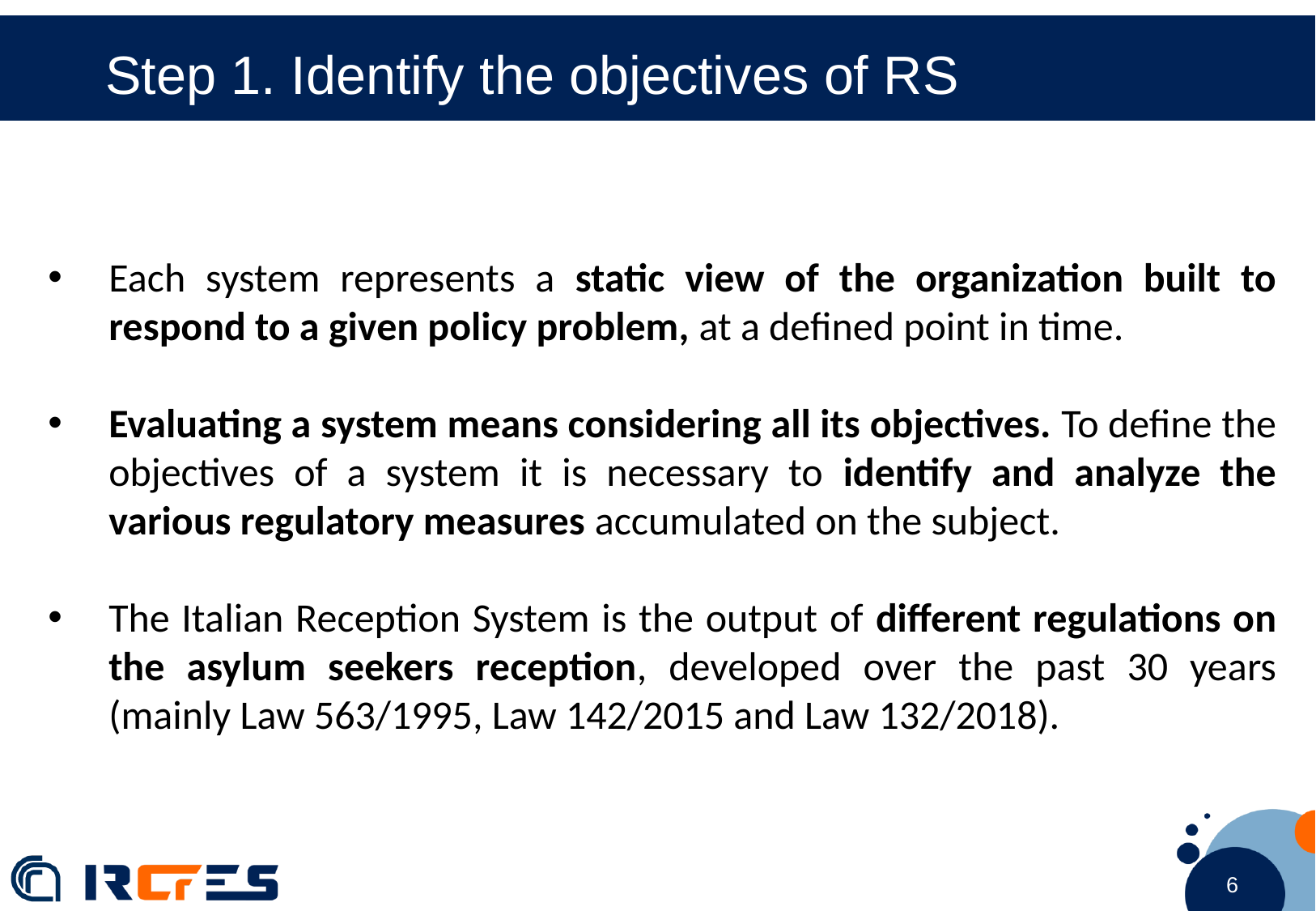

Step 1. Identify the objectives of RS

Each system represents a static view of the organization built to respond to a given policy problem, at a defined point in time.

Evaluating a system means considering all its objectives. To define the objectives of a system it is necessary to identify and analyze the various regulatory measures accumulated on the subject.

The Italian Reception System is the output of different regulations on the asylum seekers reception, developed over the past 30 years (mainly Law 563/1995, Law 142/2015 and Law 132/2018).